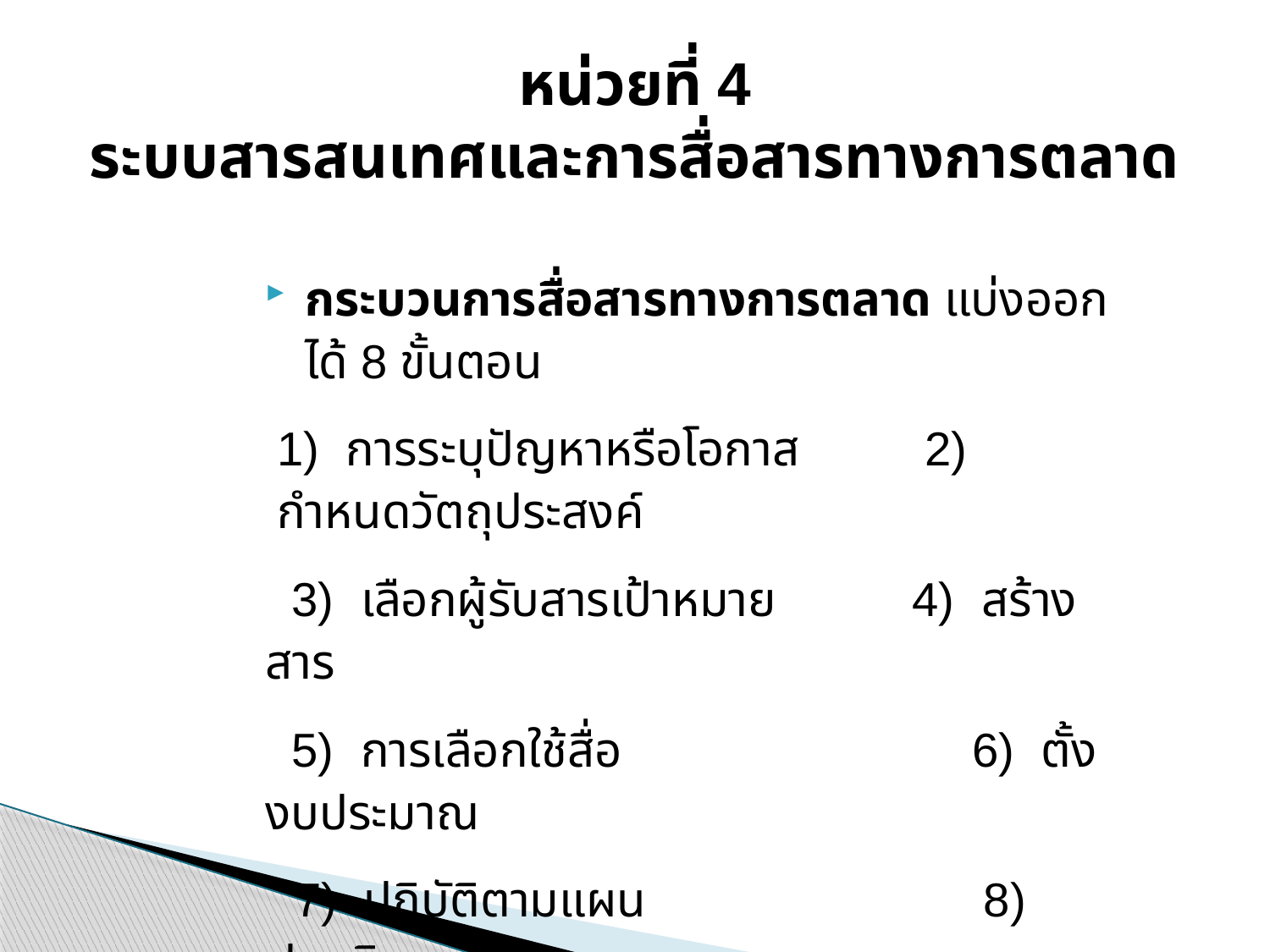

# หน่วยที่ 4 ระบบสารสนเทศและการสื่อสารทางการตลาด
กระบวนการสื่อสารทางการตลาด แบ่งออกได้ 8 ขั้นตอน
1)  การระบุปัญหาหรือโอกาส   	 2)   กำหนดวัตถุประสงค์
  3)  เลือกผู้รับสารเป้าหมาย  	 4)  สร้างสาร
  5)  การเลือกใช้สื่อ                            6)  ตั้งงบประมาณ
  7)  ปฏิบัติตามแผน                           8) ประเมินผล